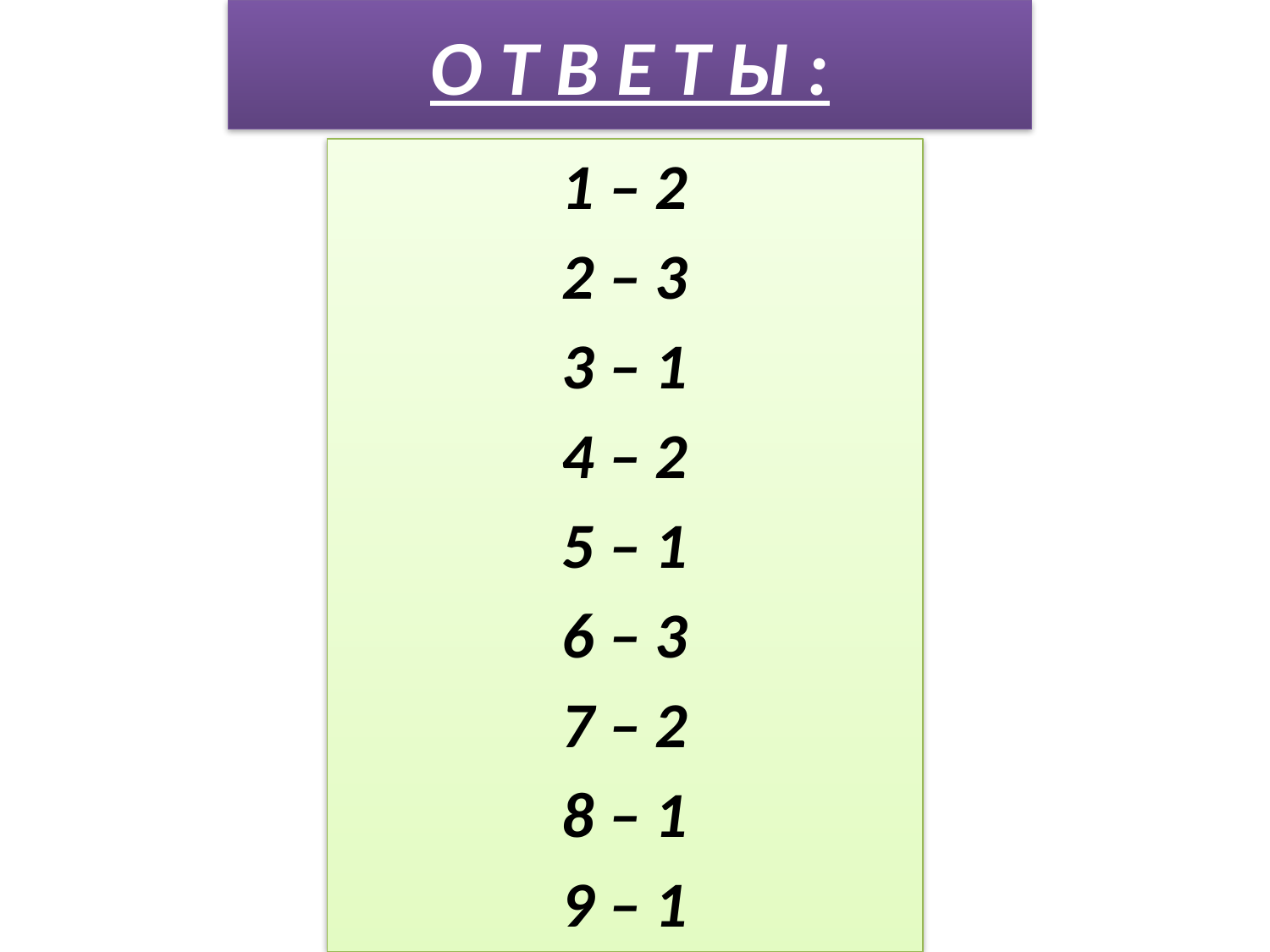

# О Т В Е Т Ы :
1 – 2
2 – 3
3 – 1
4 – 2
5 – 1
6 – 3
7 – 2
8 – 1
9 – 1